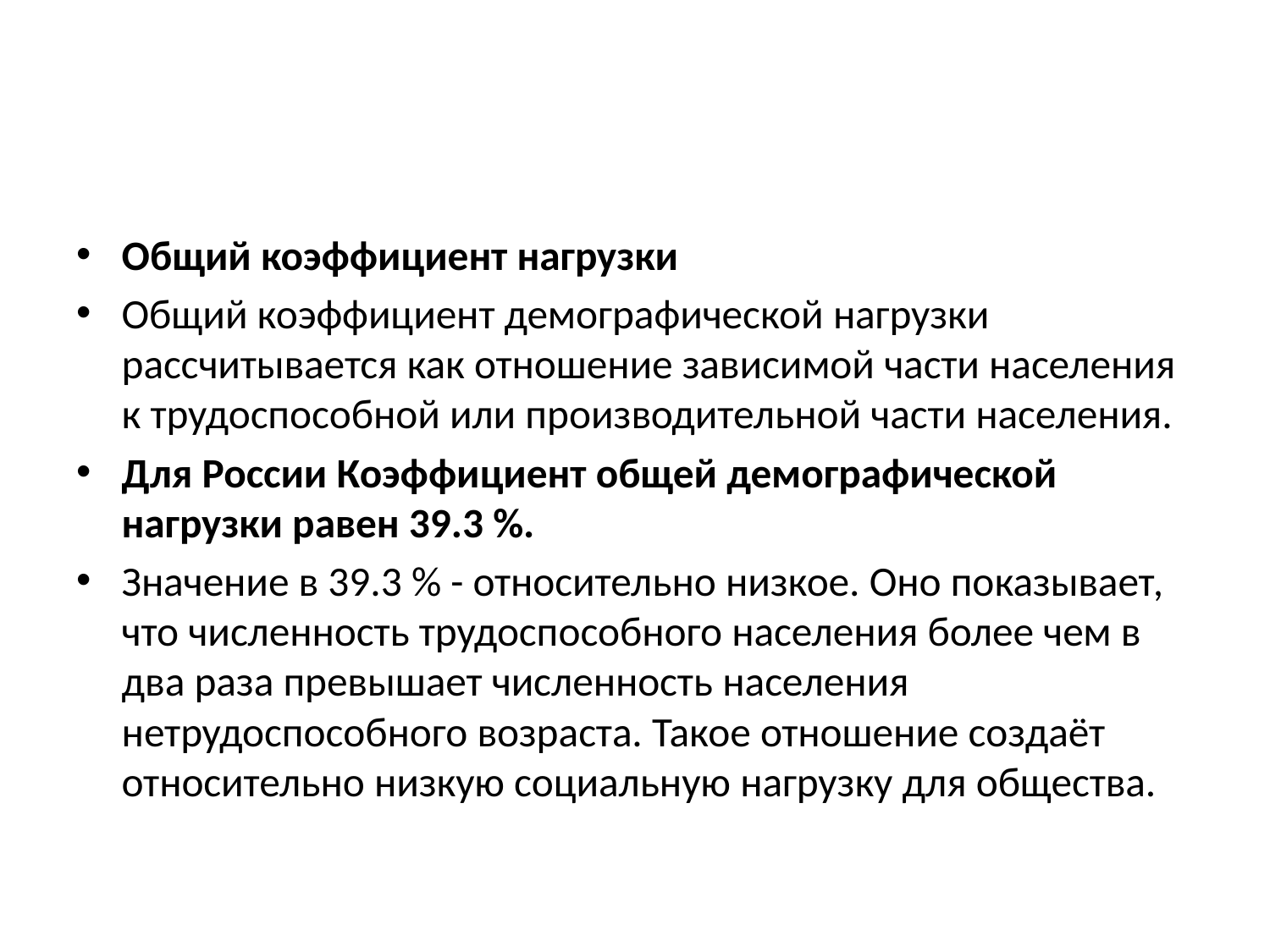

#
Общий коэффициент нагрузки
Общий коэффициент демографической нагрузки рассчитывается как отношение зависимой части населения к трудоспособной или производительной части населения.
Для России Коэффициент общей демографической нагрузки равен 39.3 %.
Значение в 39.3 % - относительно низкое. Оно показывает, что численность трудоспособного населения более чем в два раза превышает численность населения нетрудоспособного возраста. Такое отношение создаёт относительно низкую социальную нагрузку для общества.